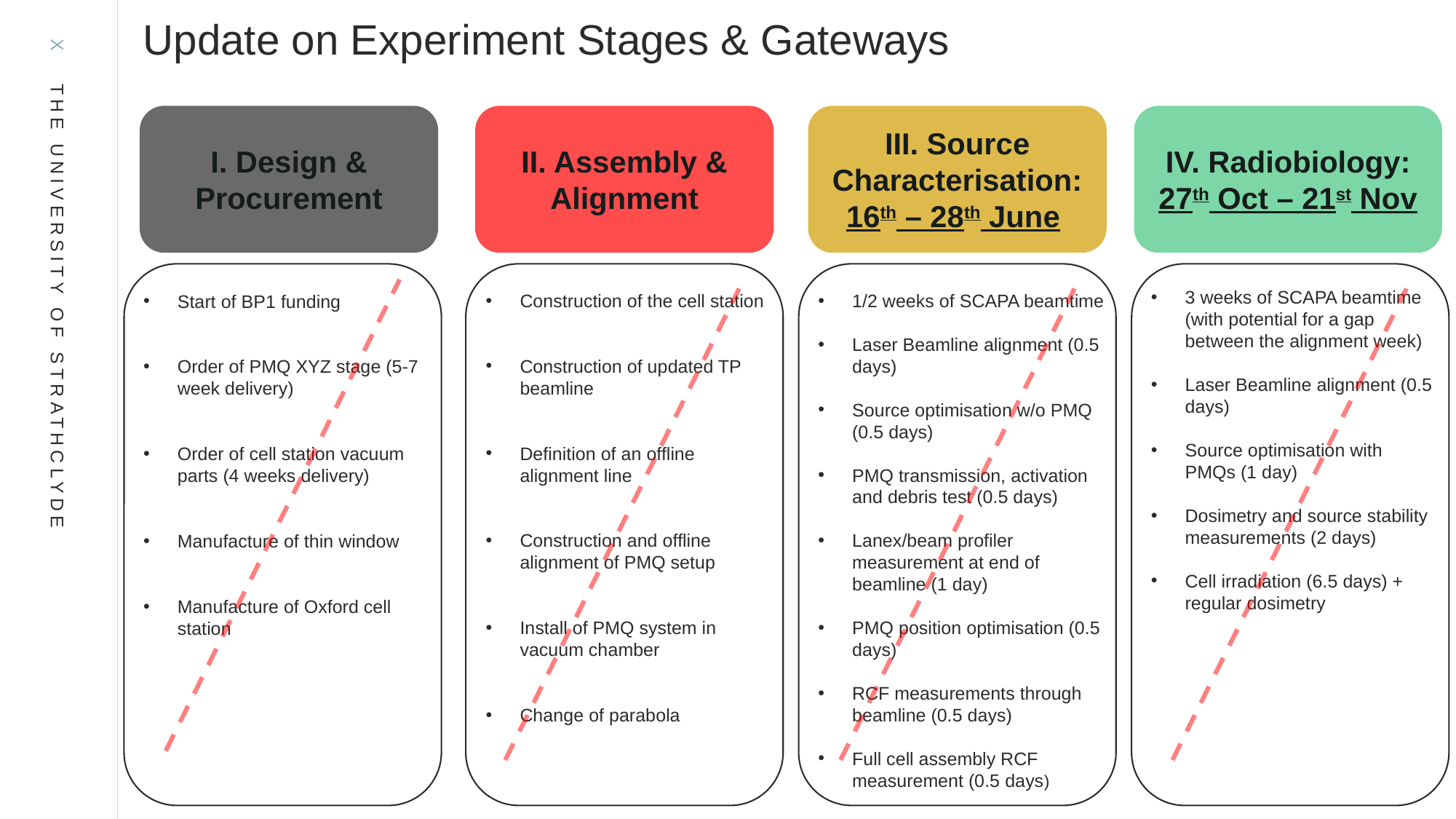

Update on Experiment Stages & Gateways
I. Design & Procurement
II. Assembly & Alignment
III. Source Characterisation:
16th – 28th June
IV. Radiobiology:
27th Oct – 21st Nov

3 weeks of SCAPA beamtime (with potential for a gap between the alignment week)

Laser Beamline alignment (0.5 days)

Source optimisation with PMQs (1 day)

Dosimetry and source stability measurements (2 days)

Cell irradiation (6.5 days) + regular dosimetry

Construction of the cell station

Construction of updated TP beamline

Definition of an offline alignment line

Construction and offline alignment of PMQ setup

Install of PMQ system in vacuum chamber

Change of parabola

1/2 weeks of SCAPA beamtime

Laser Beamline alignment (0.5 days)

Source optimisation w/o PMQ  (0.5 days)

PMQ transmission, activation and debris test (0.5 days)

Lanex/beam profiler measurement at end of beamline (1 day)

PMQ position optimisation (0.5 days)

RCF measurements through beamline (0.5 days)

Full cell assembly RCF measurement (0.5 days)

Start of BP1 funding

Order of PMQ XYZ stage (5-7 week delivery)

Order of cell station vacuum parts (4 weeks delivery)

Manufacture of thin window

Manufacture of Oxford cell station